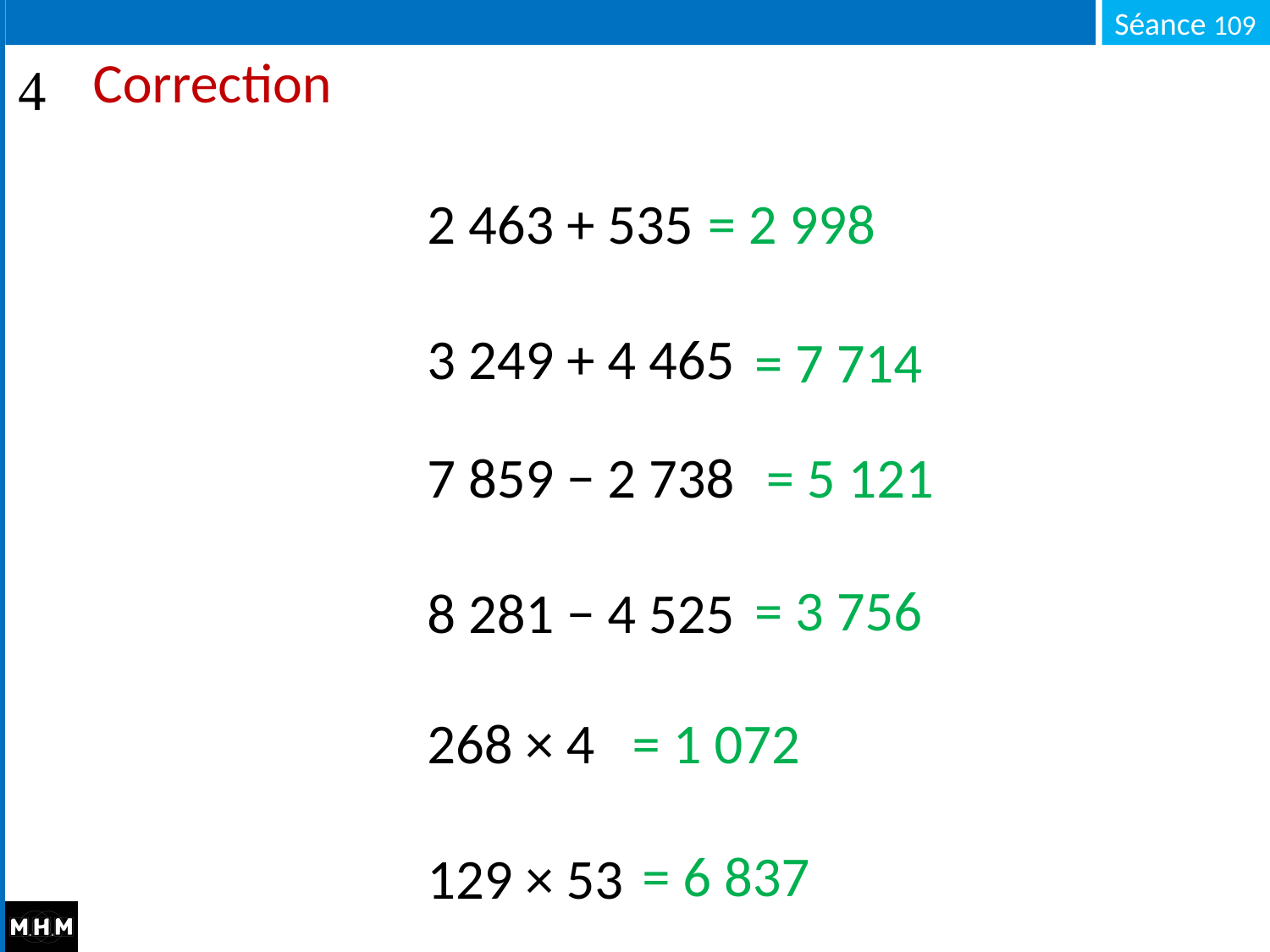

# Correction
2 463 + 535

3 249 + 4 465
 = 2 998
 = 7 714
7 859 − 2 738

8 281 − 4 525
 = 5 121
 = 3 756
 = 1 072
268 × 4

129 × 53
 = 6 837